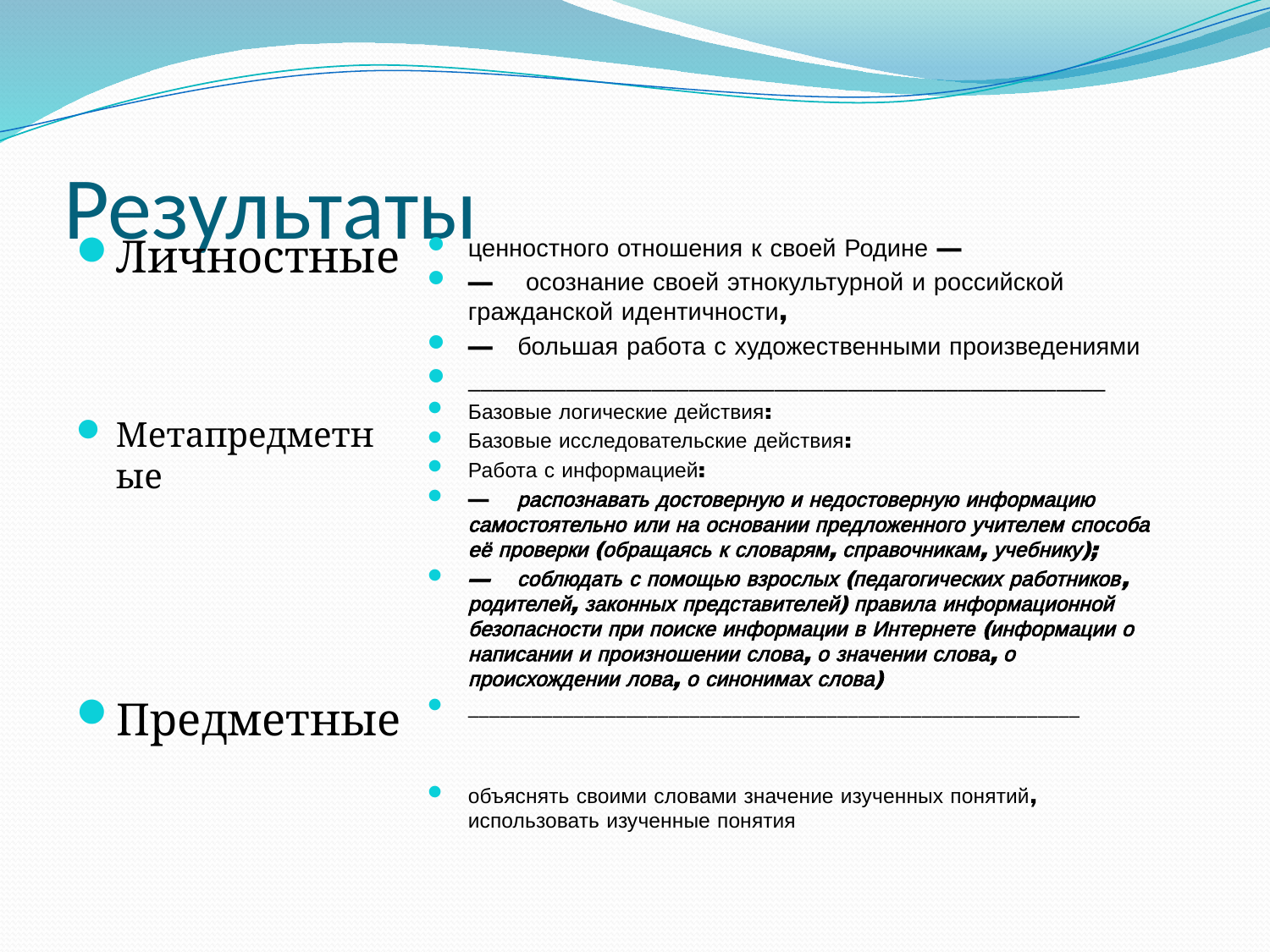

# Результаты
Личностные

Метапредметные

Предметные
ценностного отношения к своей Родине —
—    осознание своей этнокультурной и российской гражданской идентичности,
—   большая работа с художественными произведениями
____________________________________________________
Базовые логические действия:
Базовые исследовательские действия:
Работа с информацией:
—    распознавать достоверную и недостоверную информацию самостоятельно или на основании предложенного учителем способа её проверки (обращаясь к словарям, справочникам, учебнику);
—    соблюдать с помощью взрослых (педагогических работни­ков, родителей, законных представителей) правила информационной безопасности при поиске информации в Интернете (информации о написании и произношении слова, о значении слова, о происхождении лова, о синонимах слова)
__________________________________________________________

объяснять своими словами значение изученных понятий, использовать изученные понятия